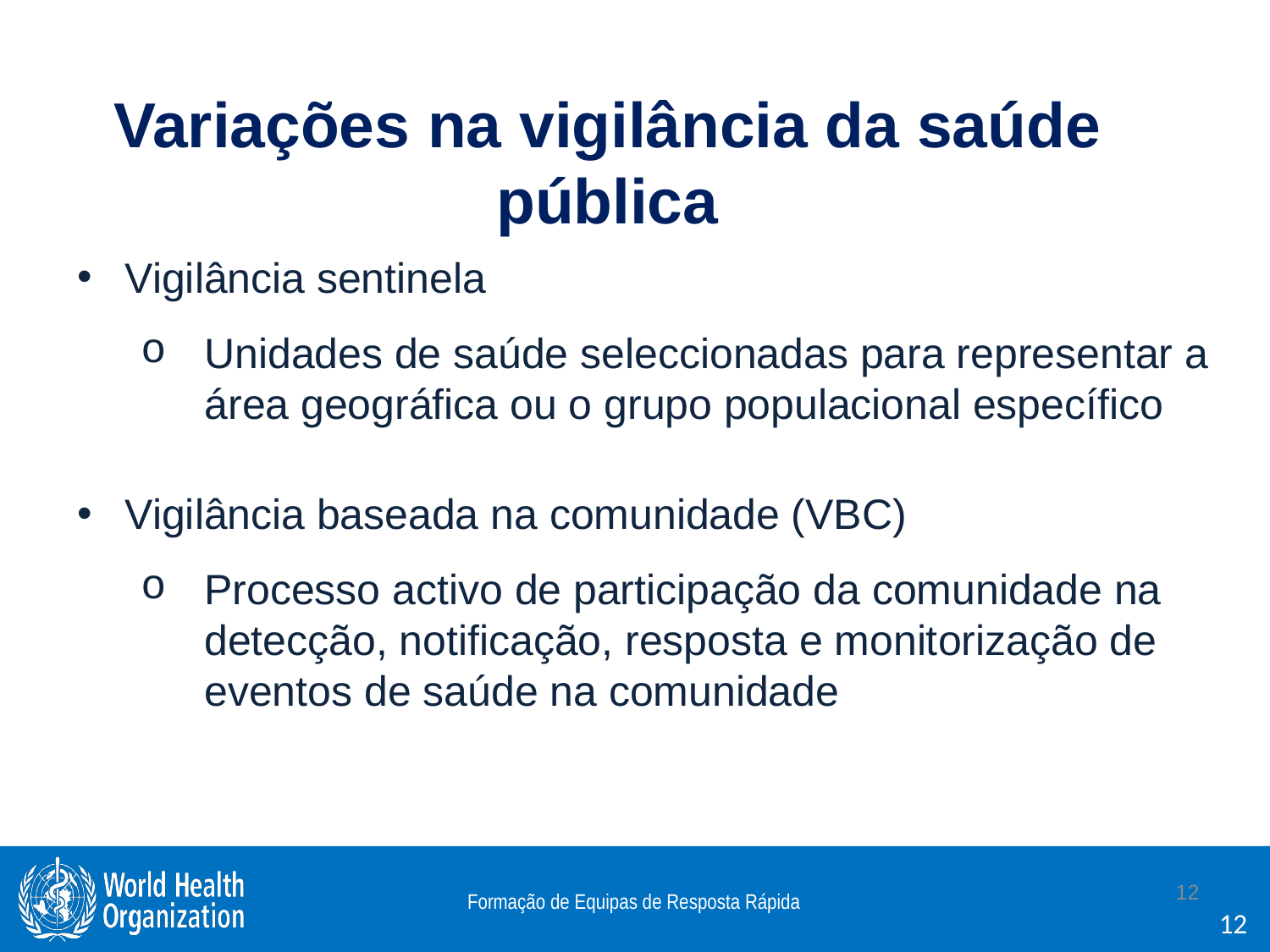

Variações na vigilância da saúde pública
Vigilância sentinela
Unidades de saúde seleccionadas para representar a área geográfica ou o grupo populacional específico

Vigilância baseada na comunidade (VBC)
Processo activo de participação da comunidade na detecção, notificação, resposta e monitorização de eventos de saúde na comunidade
12